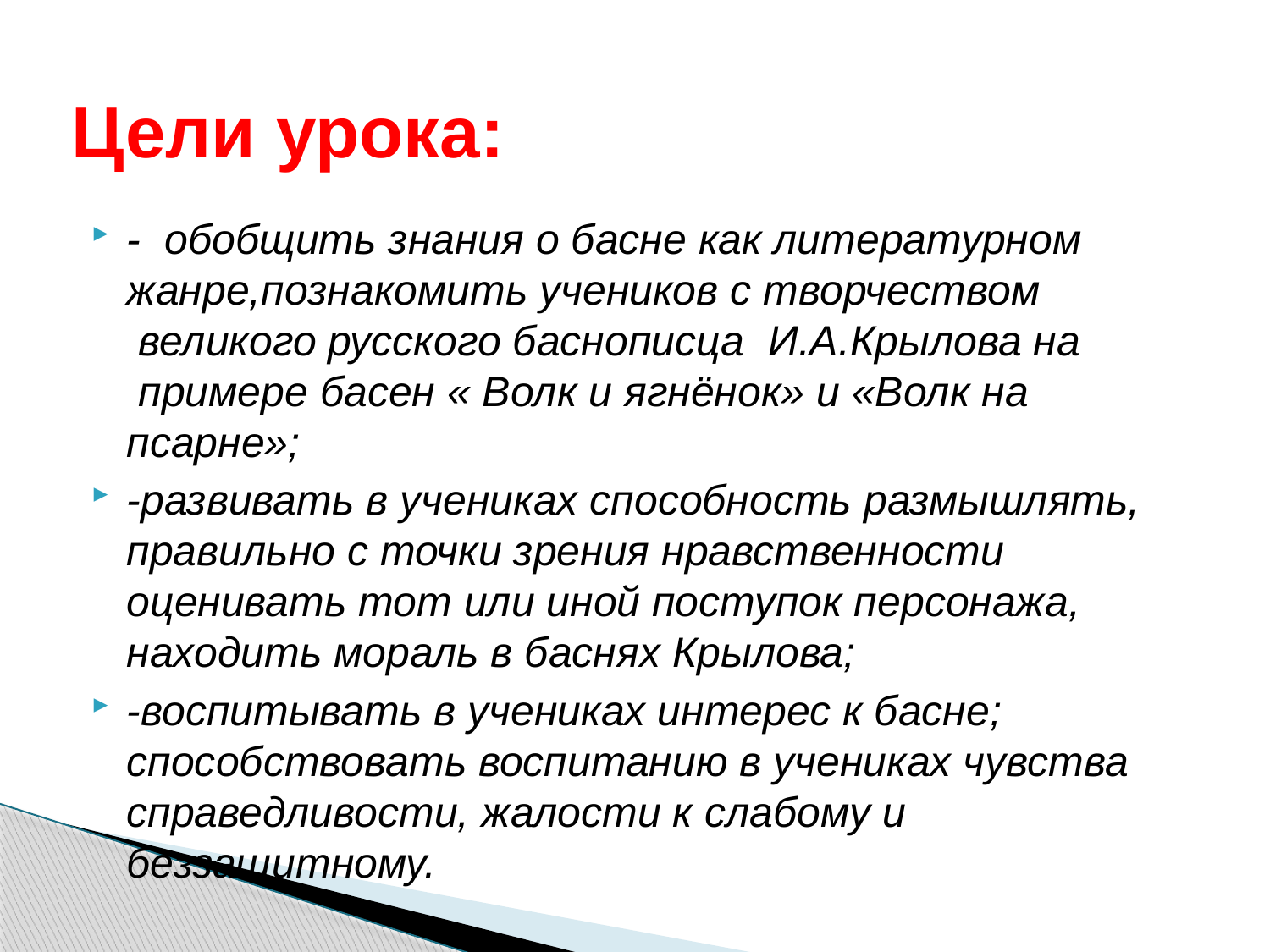

# Цели урока:
-  обобщить знания о басне как литературном жанре,познакомить учеников с творчеством  великого русского баснописца  И.А.Крылова на  примере басен « Волк и ягнёнок» и «Волк на псарне»;
-развивать в учениках способность размышлять, правильно с точки зрения нравственности оценивать тот или иной поступок персонажа, находить мораль в баснях Крылова;
-воспитывать в учениках интерес к басне; способствовать воспитанию в учениках чувства справедливости, жалости к слабому и беззащитному.